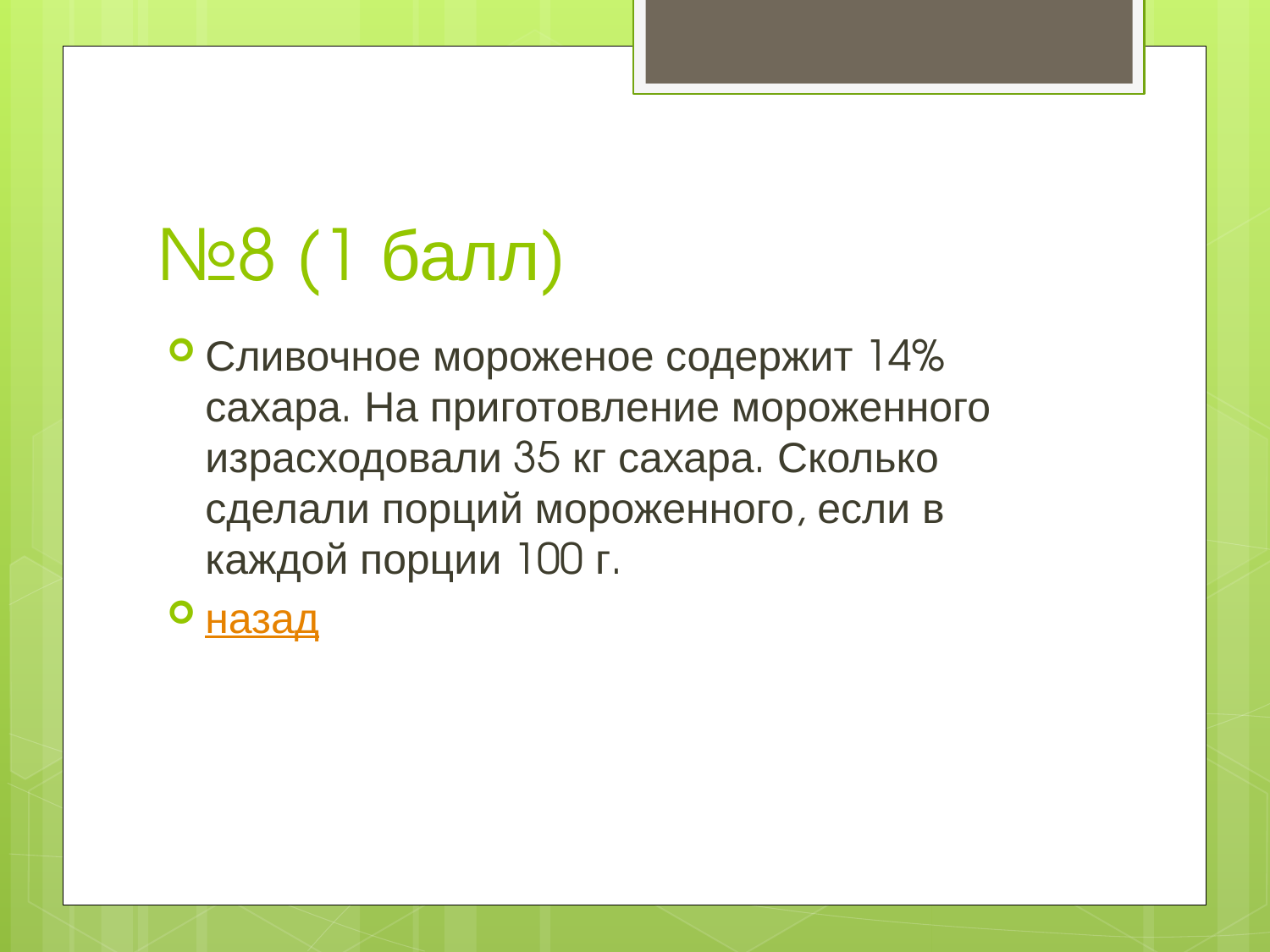

# №8 (1 балл)
Сливочное мороженое содержит 14% сахара. На приготовление мороженного израсходовали 35 кг сахара. Сколько сделали порций мороженного, если в каждой порции 100 г.
назад